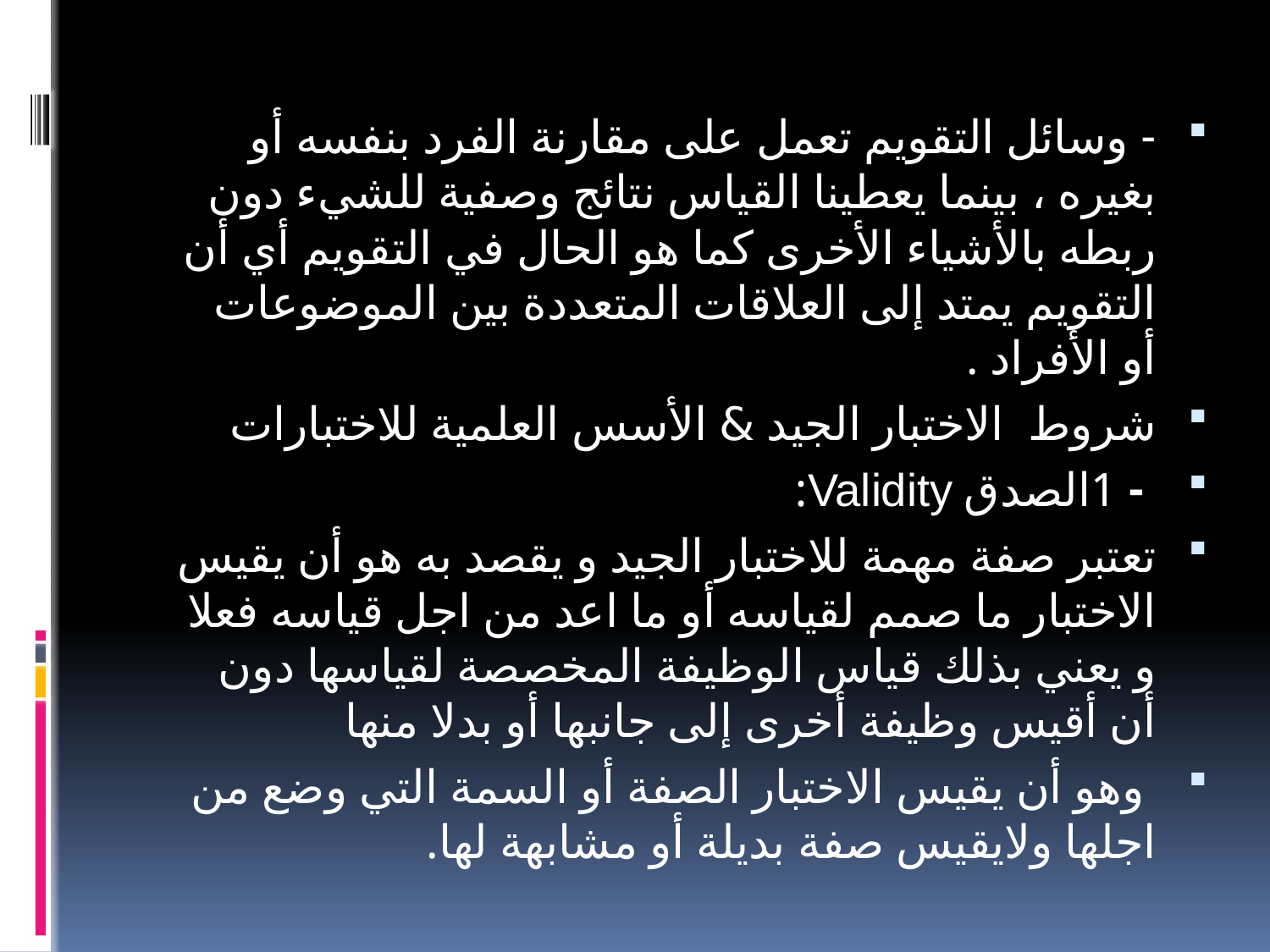

- وسائل التقويم تعمل على مقارنة الفرد بنفسه أو بغيره ، بينما يعطينا القياس نتائج وصفية للشيء دون ربطه بالأشياء الأخرى كما هو الحال في التقويم أي أن التقويم يمتد إلى العلاقات المتعددة بين الموضوعات أو الأفراد .
شروط  الاختبار الجيد & الأسس العلمية للاختبارات
 - 1الصدق Validity:
تعتبر صفة مهمة للاختبار الجيد و يقصد به هو أن يقيس الاختبار ما صمم لقياسه أو ما اعد من اجل قياسه فعلا و يعني بذلك قياس الوظيفة المخصصة لقياسها دون أن أقيس وظيفة أخرى إلى جانبها أو بدلا منها
 وهو أن يقيس الاختبار الصفة أو السمة التي وضع من اجلها ولايقيس صفة بديلة أو مشابهة لها.